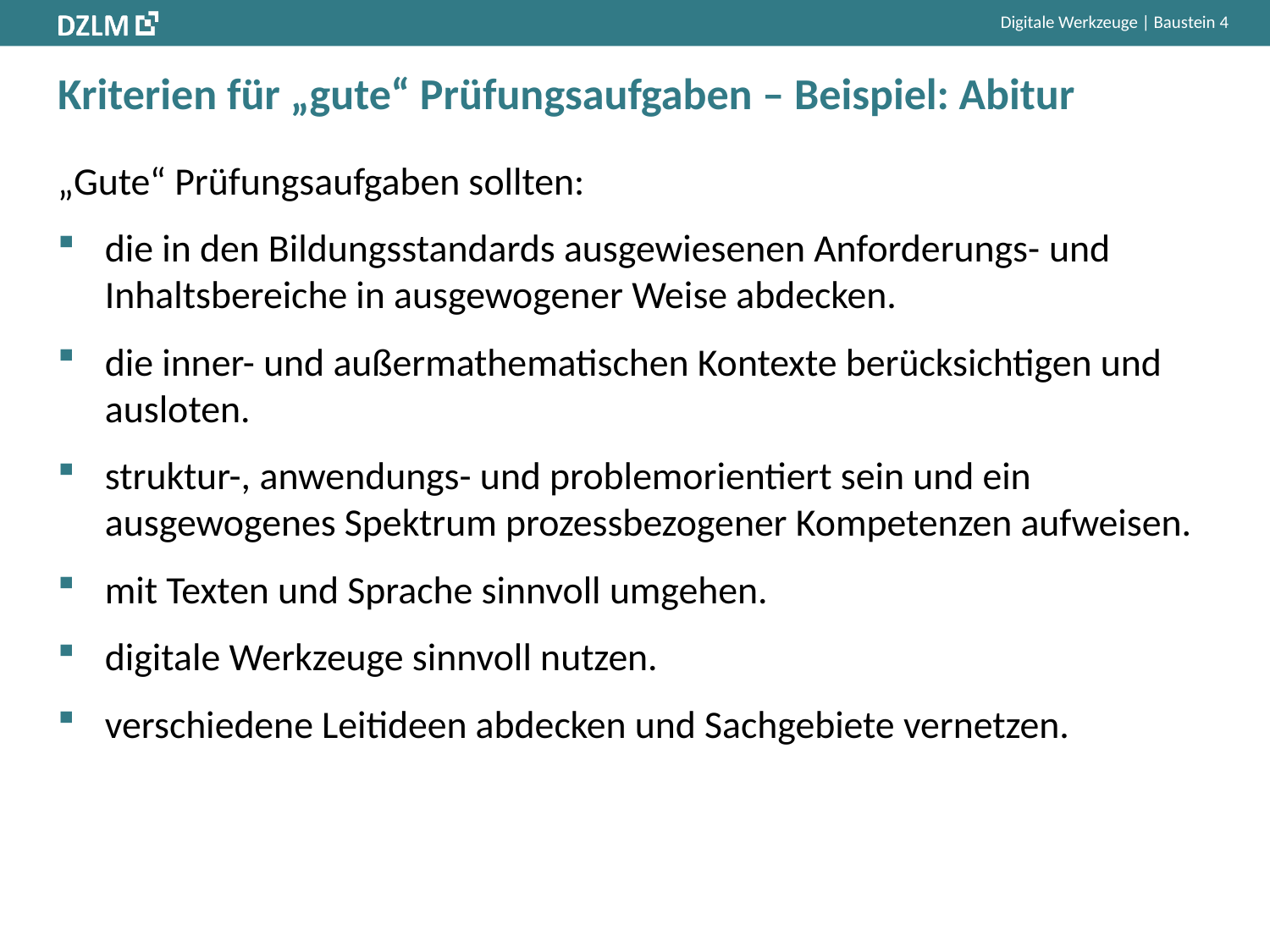

# Kriterien für „gute“ Prüfungsaufgaben – Beispiel: Abitur
„Gute“ Prüfungsaufgaben sollten:
die in den Bildungsstandards ausgewiesenen Anforderungs- und Inhaltsbereiche in ausgewogener Weise abdecken.
die inner- und außermathematischen Kontexte berücksichtigen und ausloten.
struktur-, anwendungs- und problemorientiert sein und ein ausgewogenes Spektrum prozessbezogener Kompetenzen aufweisen.
mit Texten und Sprache sinnvoll umgehen.
digitale Werkzeuge sinnvoll nutzen.
verschiedene Leitideen abdecken und Sachgebiete vernetzen.